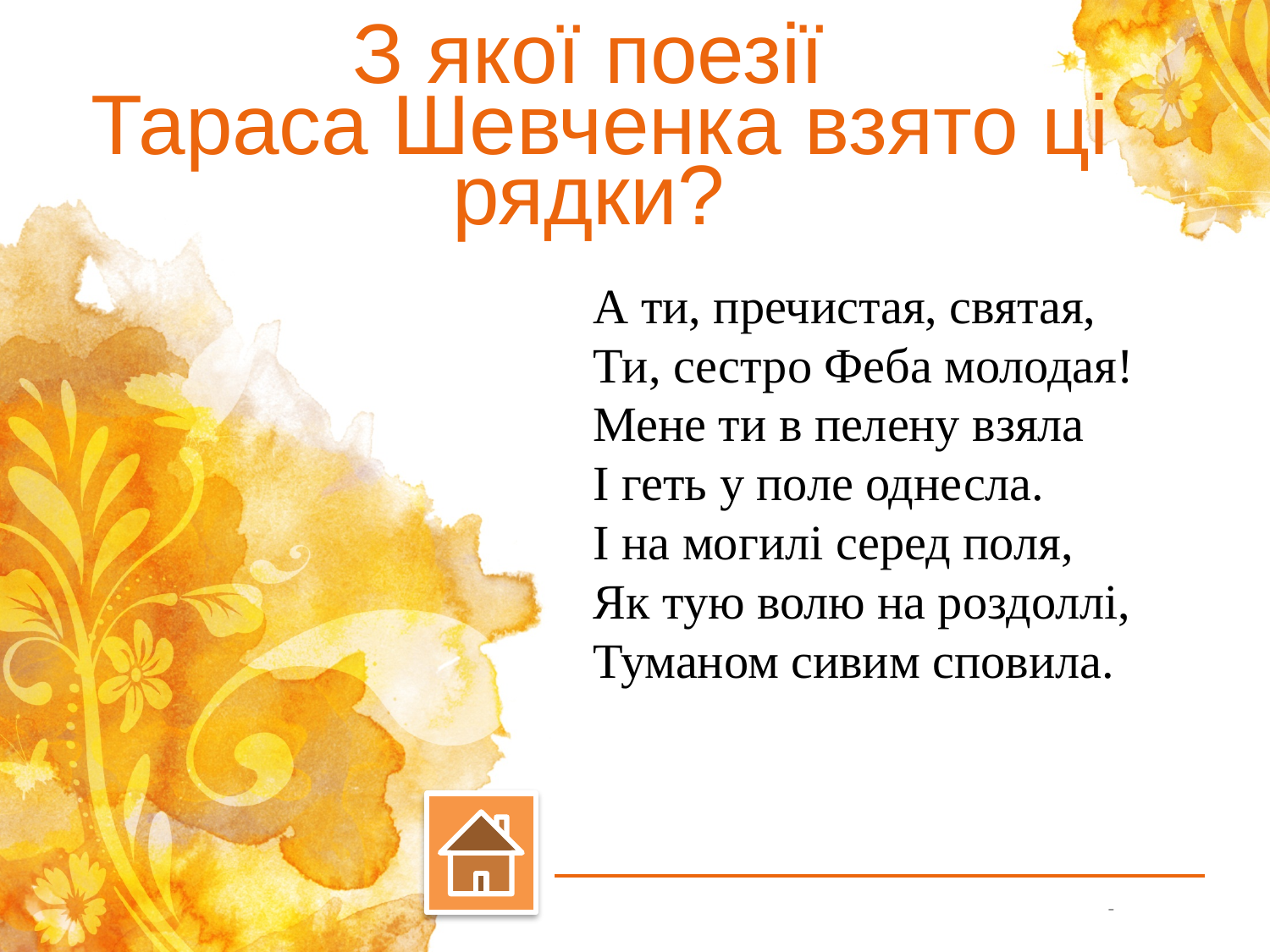

# З якої поезії Тараса Шевченка взято ці рядки?
	А ти, пречистая, святая, 
Ти, сестро Феба молодая! 
Мене ти в пелену взяла 
І геть у поле однесла. 
І на могилі серед поля, 
Як тую волю на роздоллі, 
Туманом сивим сповила.